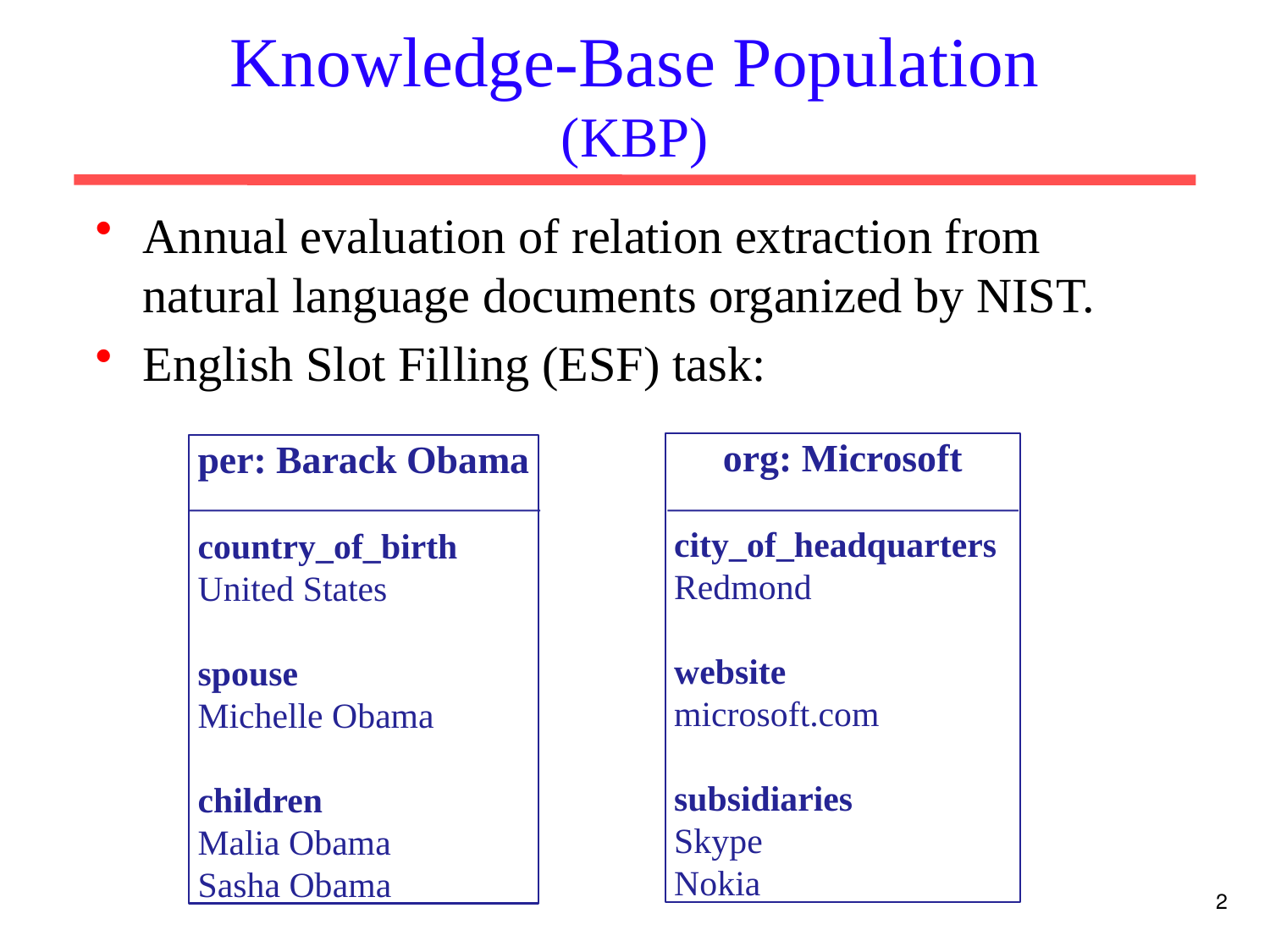

Knowledge-Base Population
(KBP)

Annual evaluation of relation extraction from natural language documents organized by NIST.
English Slot Filling (ESF) task:
org: Microsoft

 city_of_headquarters
 Redmond

 website
 microsoft.com

 subsidiaries
 Skype
 Nokia

per: Barack Obama

 country_of_birth
 United States

 spouse
 Michelle Obama

 children
 Malia Obama
 Sasha Obama

2